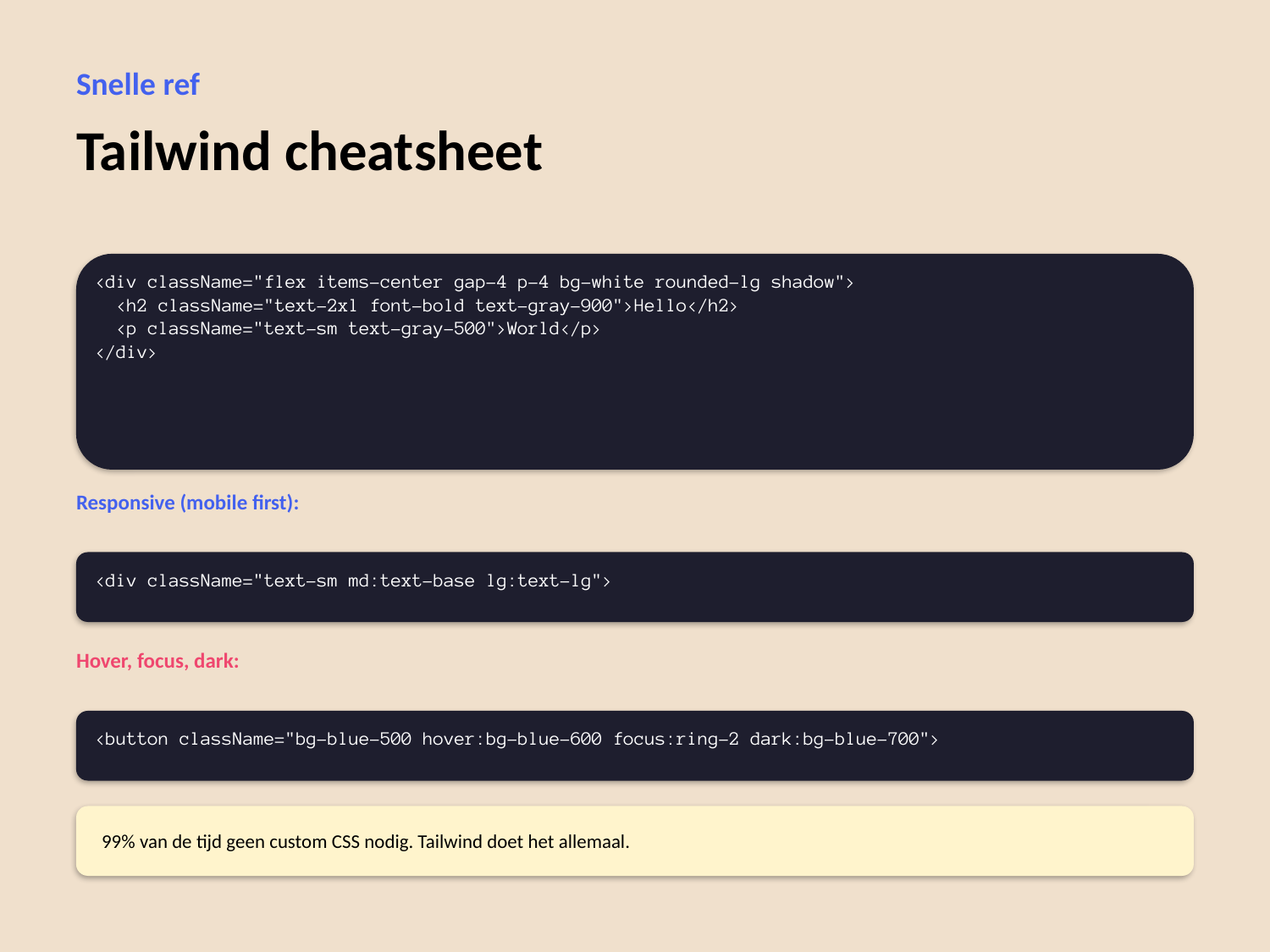

Snelle ref
Tailwind cheatsheet

<div className="flex items-center gap-4 p-4 bg-white rounded-lg shadow">
  <h2 className="text-2xl font-bold text-gray-900">Hello</h2>
  <p className="text-sm text-gray-500">World</p>
</div>
Responsive (mobile first):

<div className="text-sm md:text-base lg:text-lg">
Hover, focus, dark:

<button className="bg-blue-500 hover:bg-blue-600 focus:ring-2 dark:bg-blue-700">

99% van de tijd geen custom CSS nodig. Tailwind doet het allemaal.